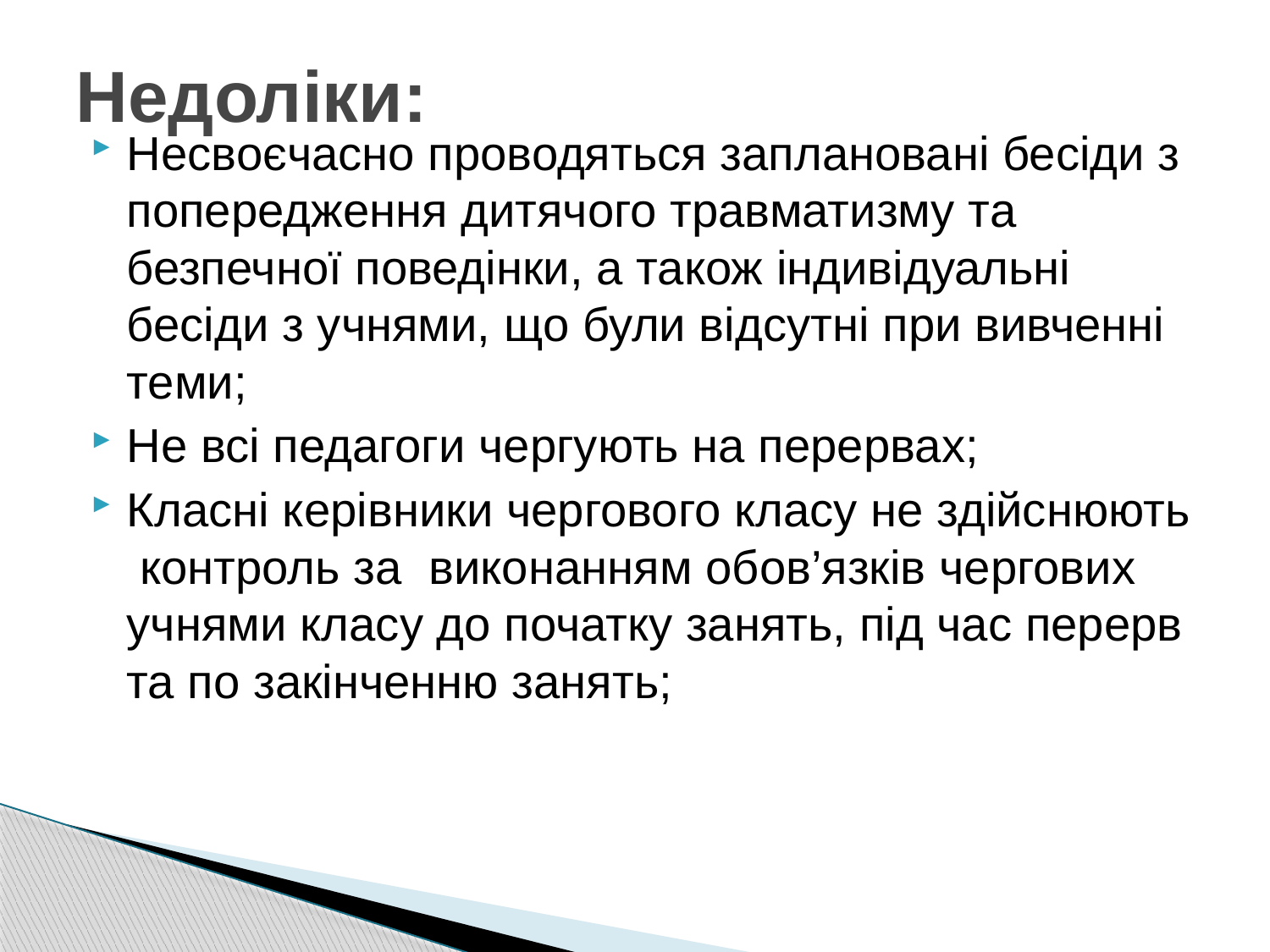

# Недоліки:
Несвоєчасно проводяться заплановані бесіди з попередження дитячого травматизму та безпечної поведінки, а також індивідуальні бесіди з учнями, що були відсутні при вивченні теми;
Не всі педагоги чергують на перервах;
Класні керівники чергового класу не здійснюють  контроль за  виконанням обов’язків чергових учнями класу до початку занять, під час перерв та по закінченню занять;